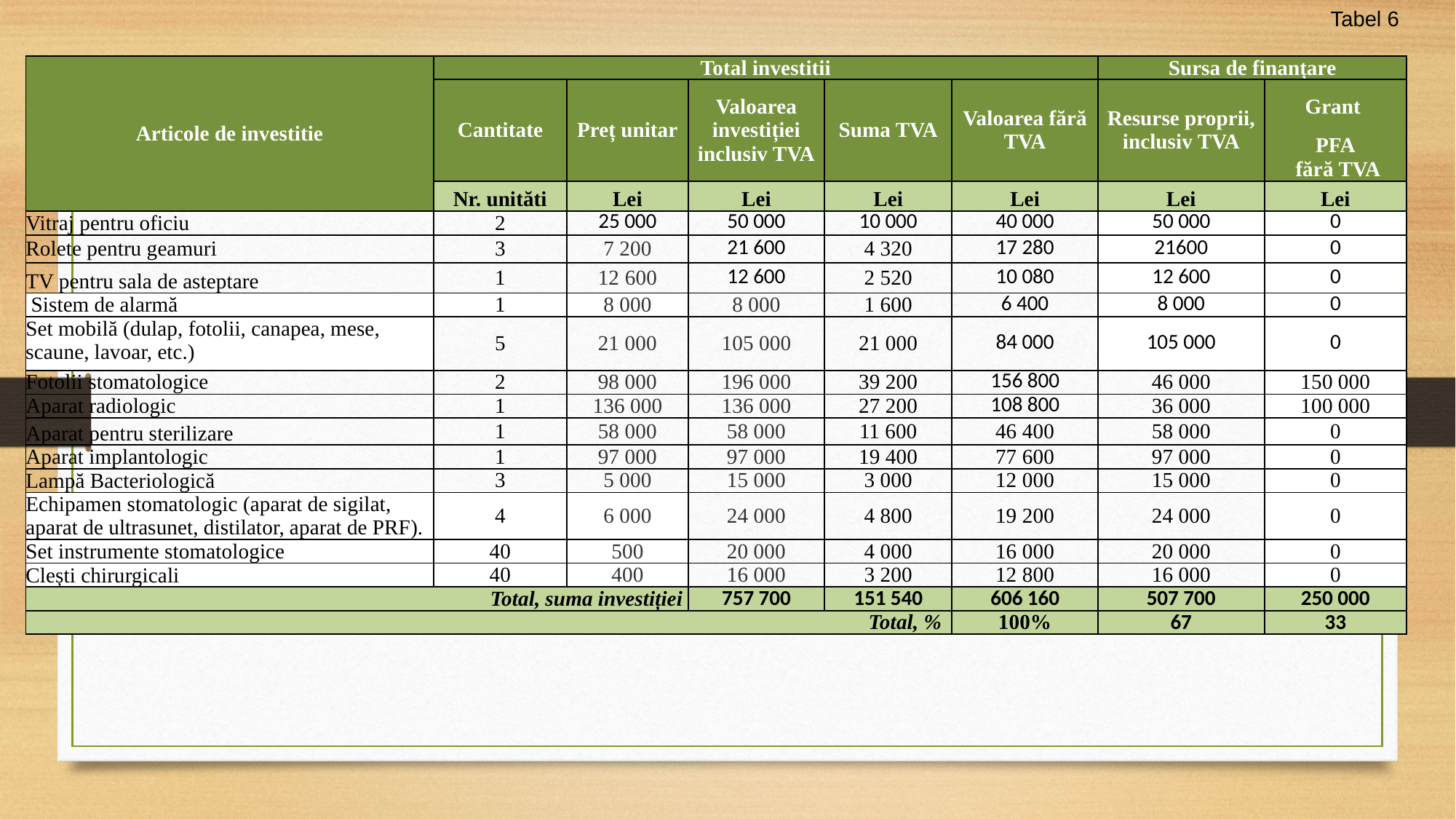

Tabel 6
| Articole de investitie | Total investitii |  |  |  |  | Sursa de finanțare |  |
| --- | --- | --- | --- | --- | --- | --- | --- |
|  | Cantitate | Preț unitar | Valoarea investiției inclusiv TVA | Suma TVA | Valoarea fără TVA | Resurse proprii, inclusiv TVA | Grant |
|  |  |  |  |  |  |  | PFA |
|  |  |  |  |  |  |  | fără TVA |
|  | Nr. unităti | Lei | Lei | Lei | Lei | Lei | Lei |
| Vitraj pentru oficiu | 2 | 25 000 | 50 000 | 10 000 | 40 000 | 50 000 | 0 |
| Rolete pentru geamuri | 3 | 7 200 | 21 600 | 4 320 | 17 280 | 21600 | 0 |
| TV pentru sala de asteptare | 1 | 12 600 | 12 600 | 2 520 | 10 080 | 12 600 | 0 |
| Sistem de alarmă | 1 | 8 000 | 8 000 | 1 600 | 6 400 | 8 000 | 0 |
| Set mobilă (dulap, fotolii, canapea, mese, scaune, lavoar, etc.) | 5 | 21 000 | 105 000 | 21 000 | 84 000 | 105 000 | 0 |
| Fotolii stomatologice | 2 | 98 000 | 196 000 | 39 200 | 156 800 | 46 000 | 150 000 |
| Aparat radiologic | 1 | 136 000 | 136 000 | 27 200 | 108 800 | 36 000 | 100 000 |
| Aparat pentru sterilizare | 1 | 58 000 | 58 000 | 11 600 | 46 400 | 58 000 | 0 |
| Aparat implantologic | 1 | 97 000 | 97 000 | 19 400 | 77 600 | 97 000 | 0 |
| Lampă Bacteriologică | 3 | 5 000 | 15 000 | 3 000 | 12 000 | 15 000 | 0 |
| Echipamen stomatologic (aparat de sigilat, aparat de ultrasunet, distilator, aparat de PRF). | 4 | 6 000 | 24 000 | 4 800 | 19 200 | 24 000 | 0 |
| Set instrumente stomatologice | 40 | 500 | 20 000 | 4 000 | 16 000 | 20 000 | 0 |
| Clești chirurgicali | 40 | 400 | 16 000 | 3 200 | 12 800 | 16 000 | 0 |
| Total, suma investiției |  |  | 757 700 | 151 540 | 606 160 | 507 700 | 250 000 |
| Total, % |  |  |  |  | 100% | 67 | 33 |